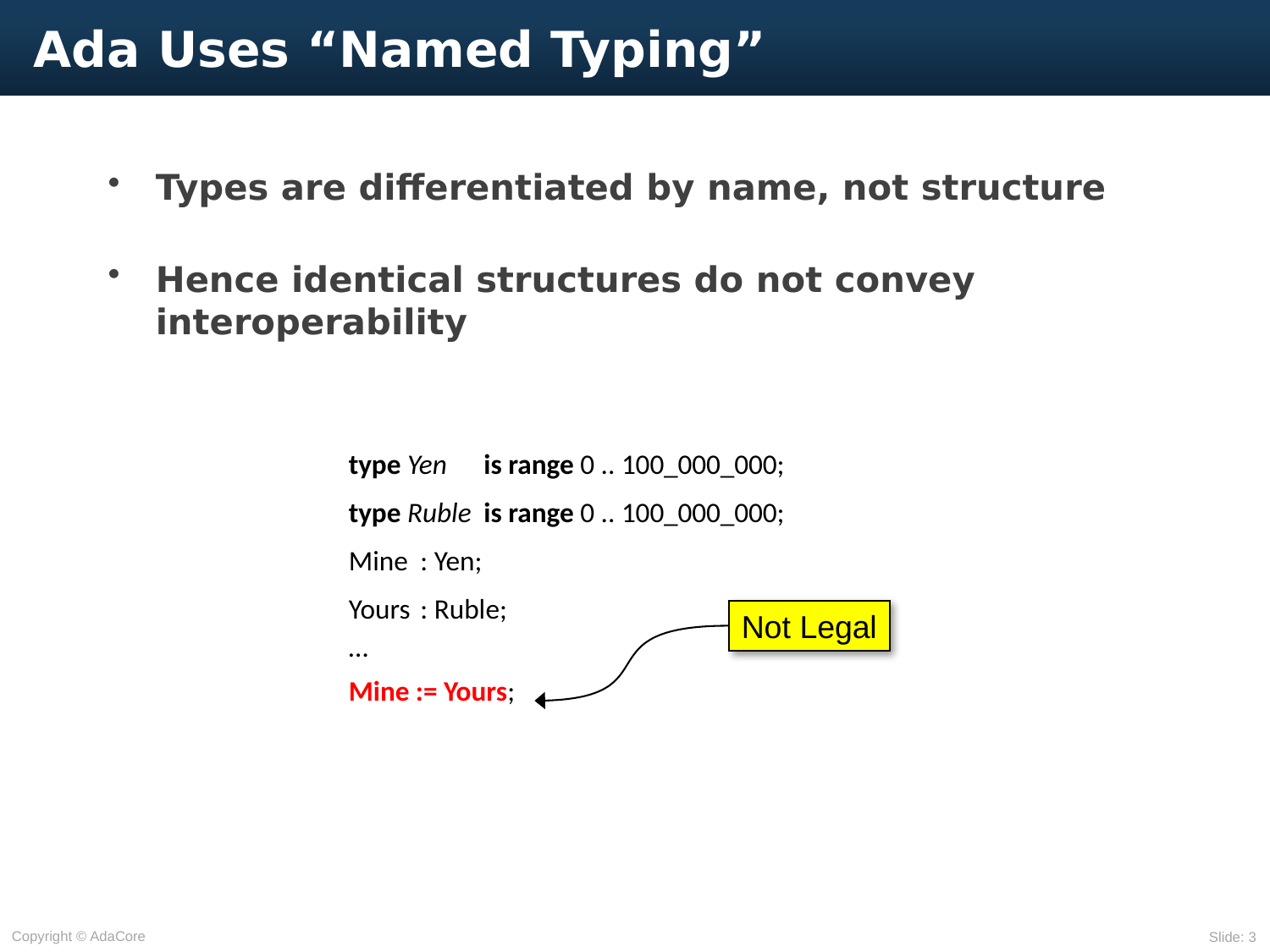

# Ada Uses “Named Typing”
Types are differentiated by name, not structure
Hence identical structures do not convey interoperability
type Yen 	is range 0 .. 100_000_000;
type Ruble 	is range 0 .. 100_000_000;
Mine	: Yen;
Yours	: Ruble;
…
Mine := Yours;
Not Legal